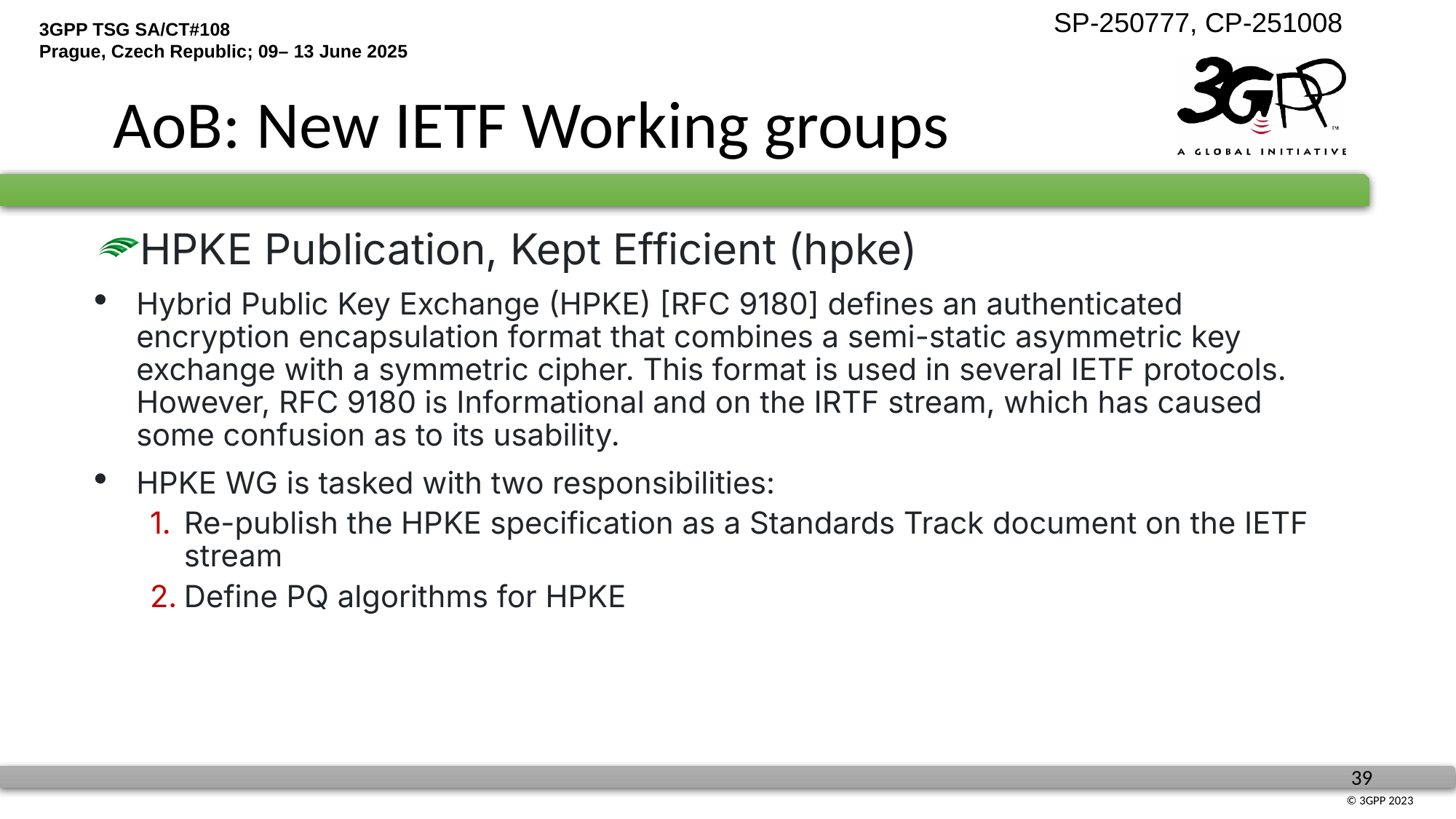

AoB: New IETF Working groups
HPKE Publication, Kept Efficient (hpke)
Hybrid Public Key Exchange (HPKE) [RFC 9180] defines an authenticated encryption encapsulation format that combines a semi-static asymmetric key exchange with a symmetric cipher. This format is used in several IETF protocols. However, RFC 9180 is Informational and on the IRTF stream, which has caused some confusion as to its usability.
HPKE WG is tasked with two responsibilities:
Re-publish the HPKE specification as a Standards Track document on the IETF stream
Define PQ algorithms for HPKE